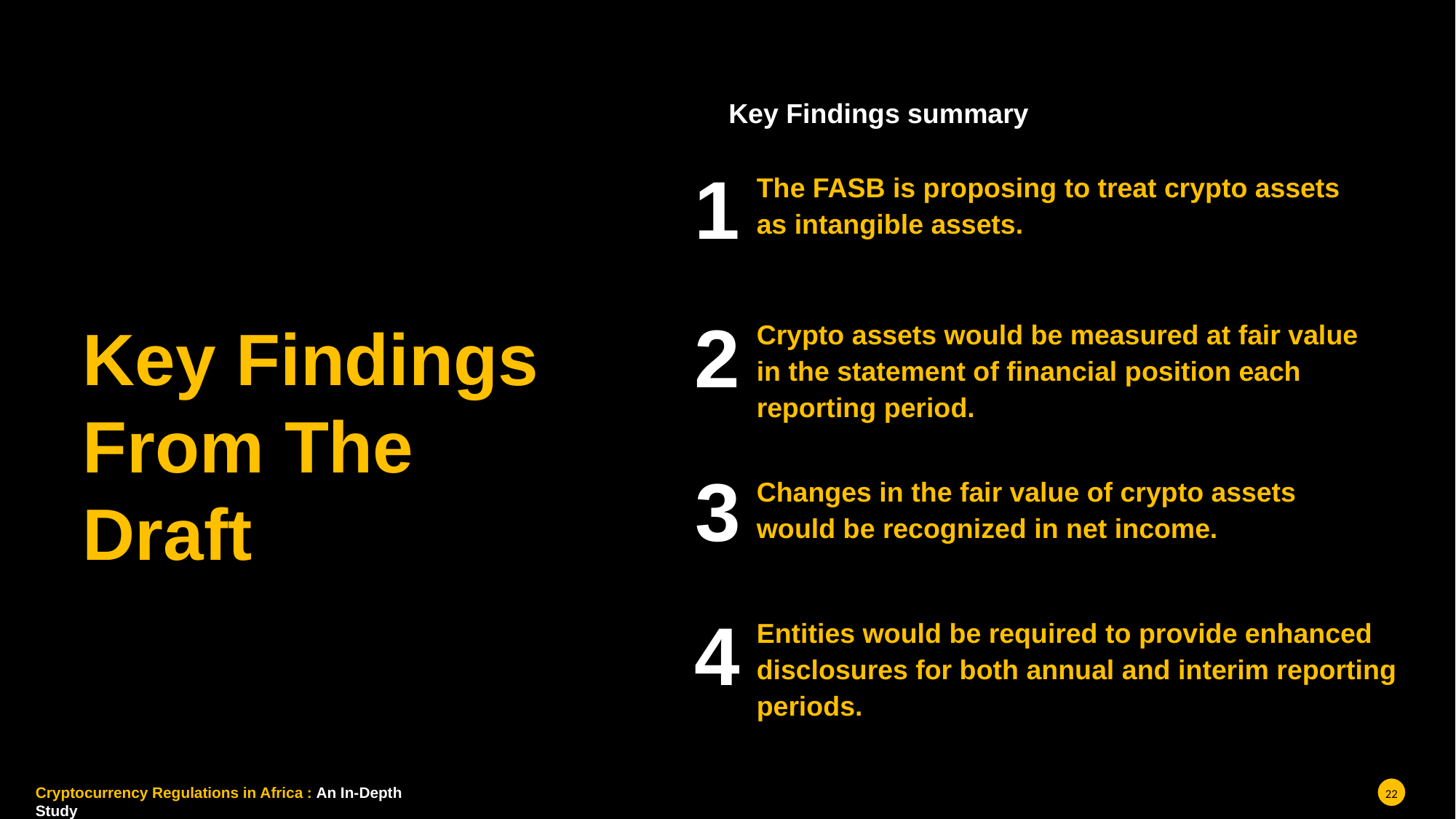

Key Findings summary
1
The FASB is proposing to treat crypto assets as intangible assets.
2
Key Findings From The Draft
Crypto assets would be measured at fair value in the statement of financial position each reporting period.
3
Changes in the fair value of crypto assets would be recognized in net income.
4
Entities would be required to provide enhanced disclosures for both annual and interim reporting periods.
Cryptocurrency Regulations in Africa : An In-Depth Study

22